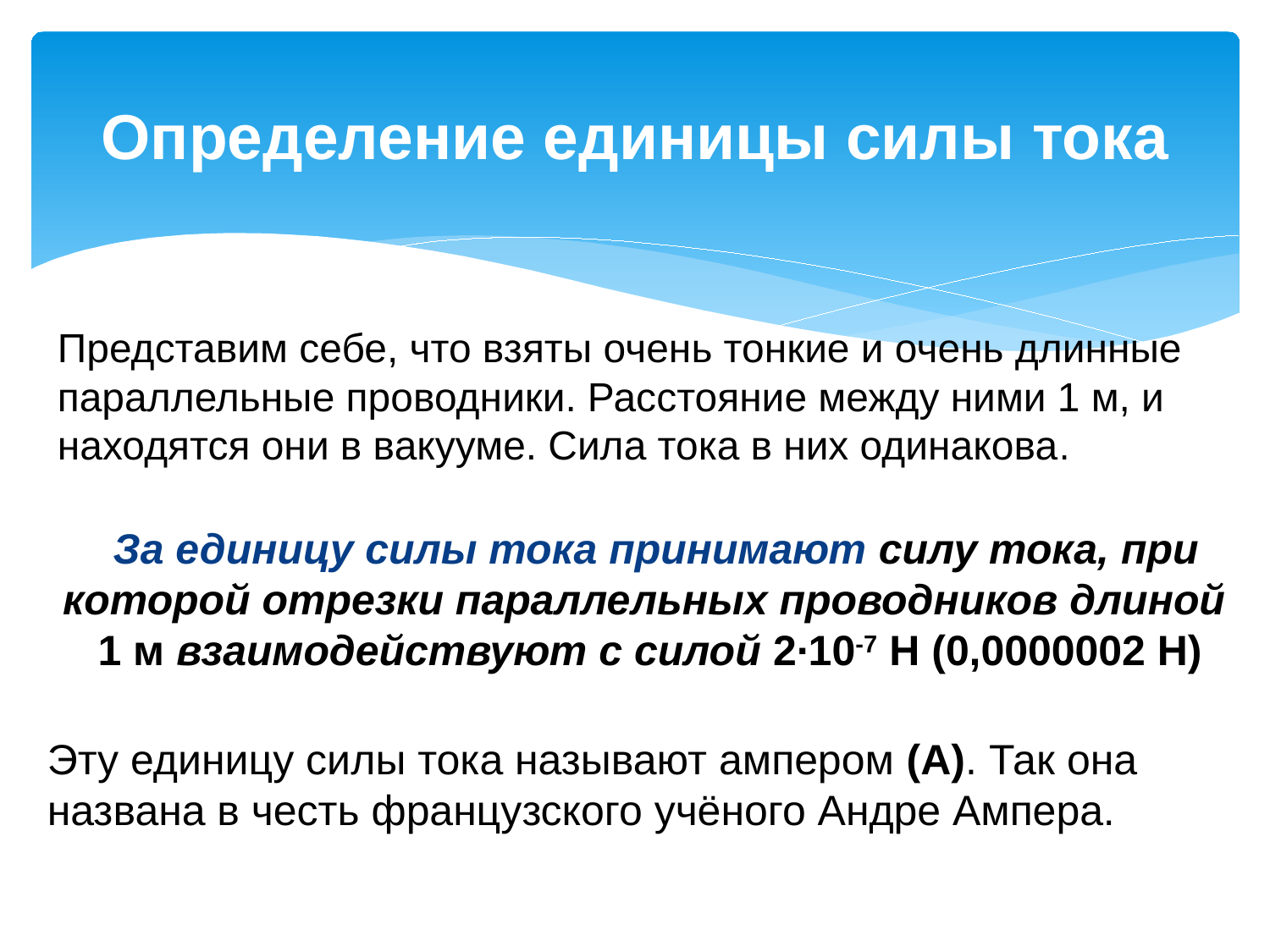

# Определение единицы силы тока
Представим себе, что взяты очень тонкие и очень длинные параллельные проводники. Расстояние между ними 1 м, и находятся они в вакууме. Сила тока в них одинакова.
 За единицу силы тока принимают силу тока, при которой отрезки параллельных проводников длиной
1 м взаимодействуют с силой 2∙10-7 Н (0,0000002 Н)
Эту единицу силы тока называют ампером (А). Так она названа в честь французского учёного Андре Ампера.